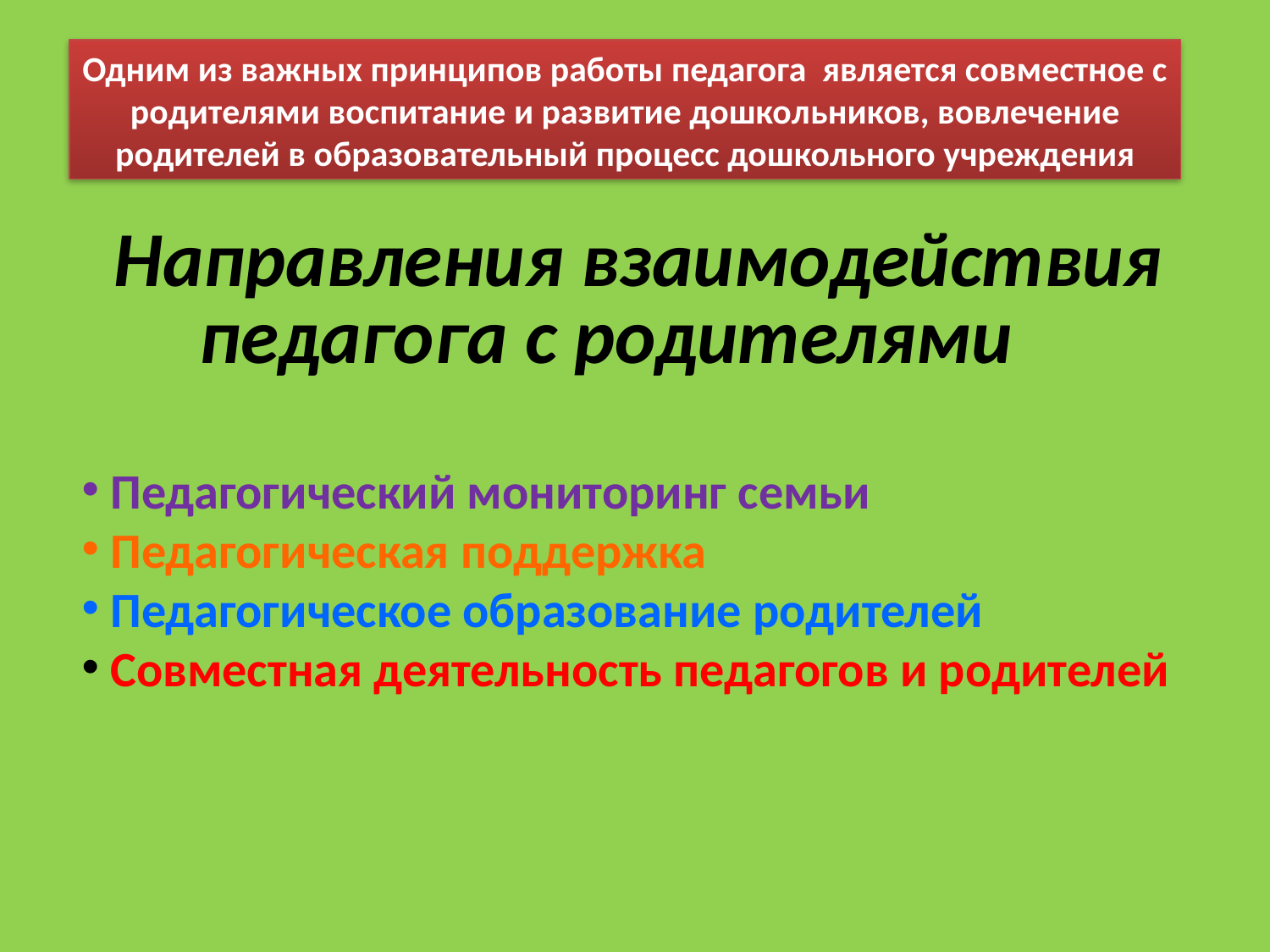

Одним из важных принципов работы педагога  является совместное с родителями воспитание и развитие дошкольников, вовлечение родителей в образовательный процесс дошкольного учреждения
| Направления взаимодействия педагога с родителями |
| --- |

 Педагогический мониторинг семьи
 Педагогическая поддержка
 Педагогическое образование родителей
 Совместная деятельность педагогов и родителей